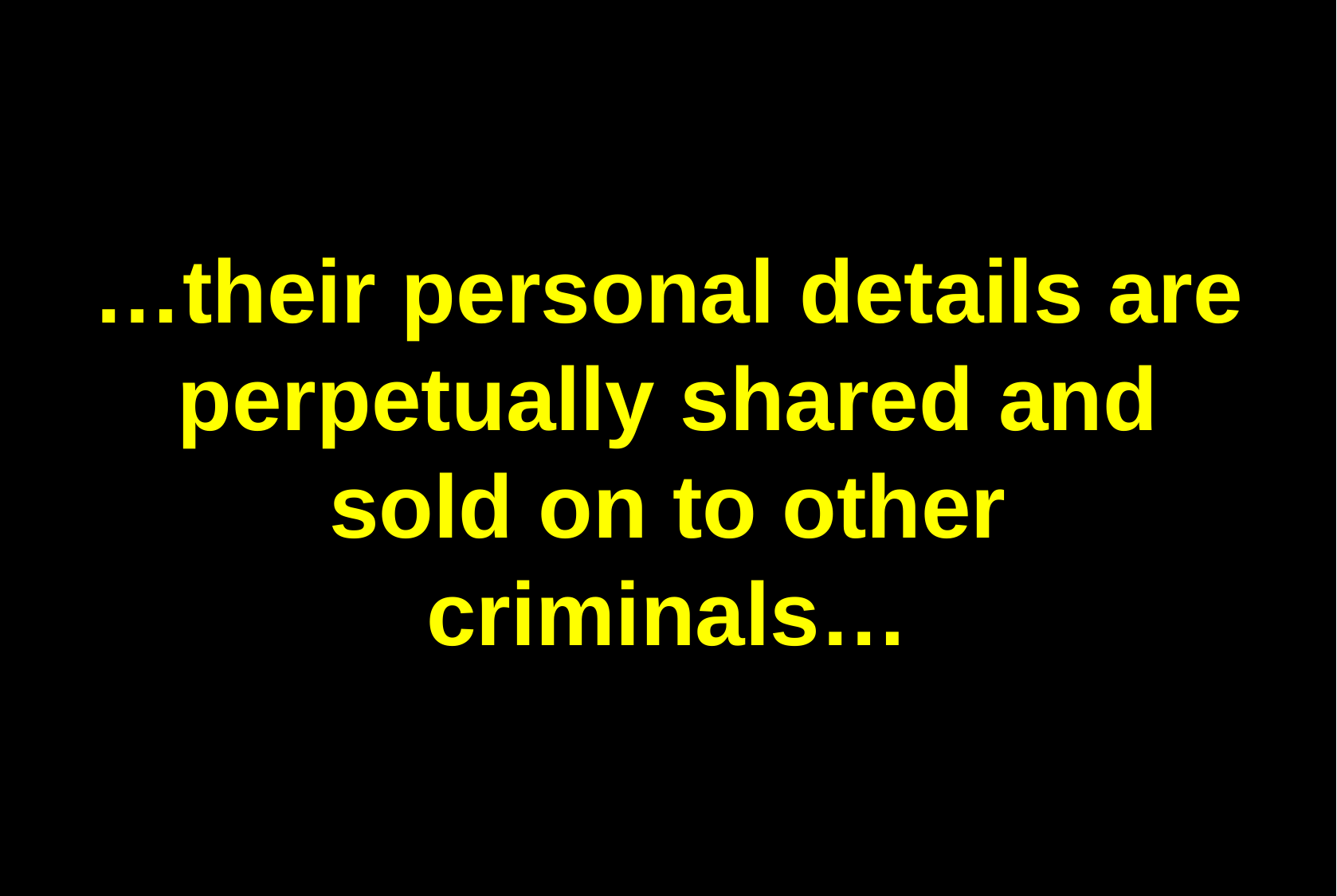

# …their personal details are perpetually shared and sold on to other criminals…